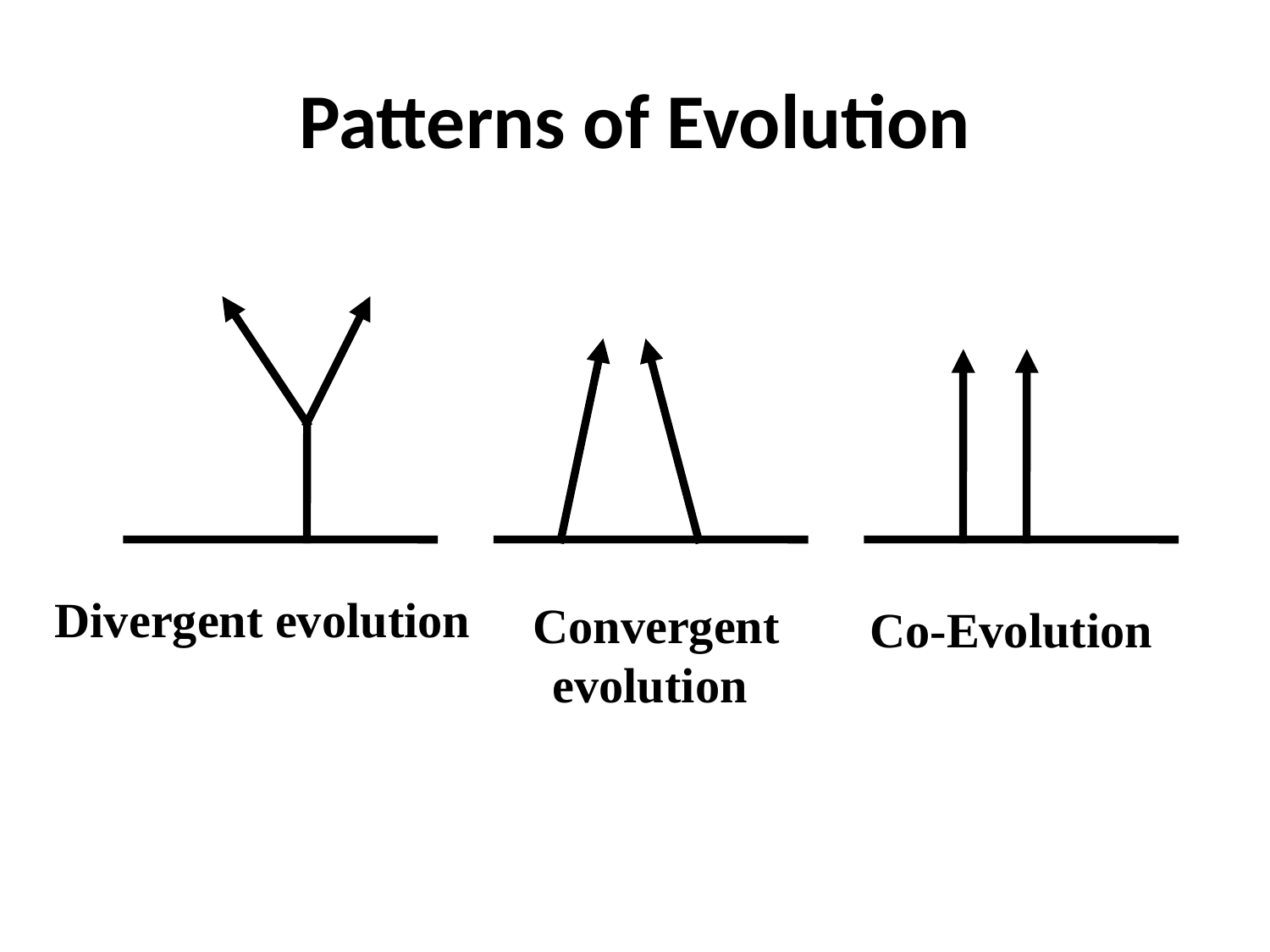

# Patterns of Evolution

Divergent evolution
Convergent evolution
Co-Evolution